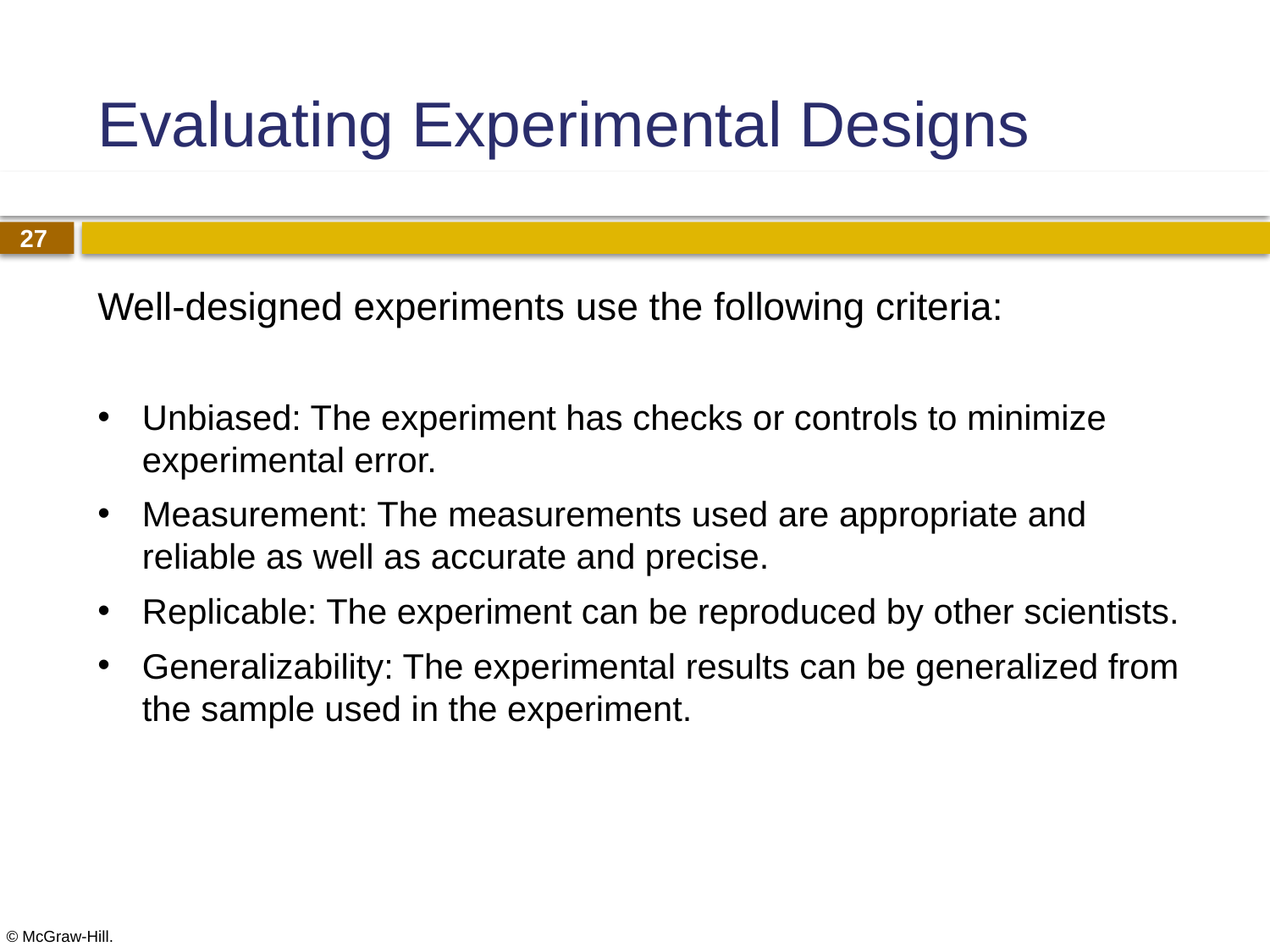

# Evaluating Experimental Designs
Well-designed experiments use the following criteria:

Unbiased: The experiment has checks or controls to minimize experimental error.
Measurement: The measurements used are appropriate and reliable as well as accurate and precise.
Replicable: The experiment can be reproduced by other scientists.
Generalizability: The experimental results can be generalized from the sample used in the experiment.